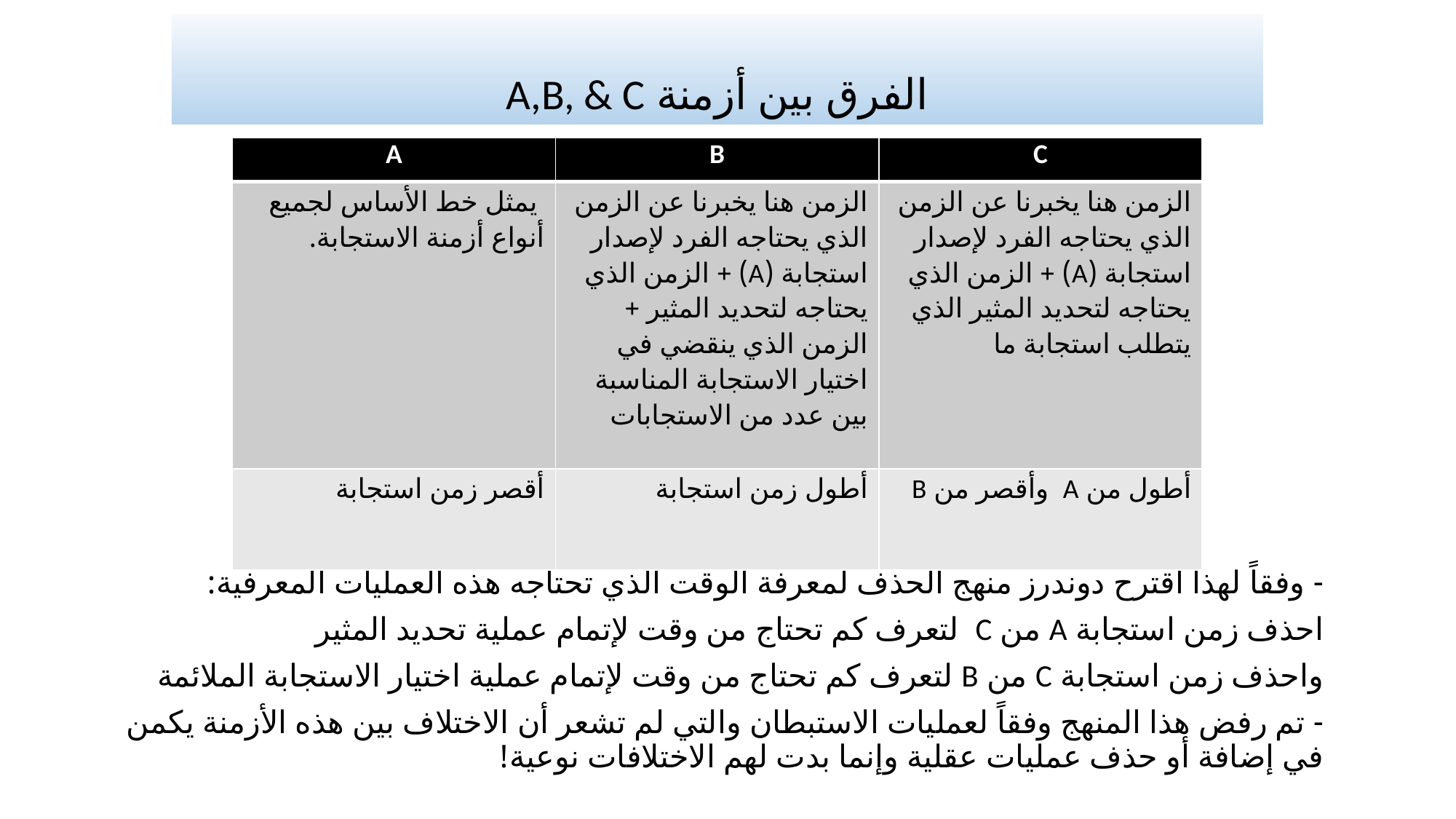

# الفرق بين أزمنة A,B, & C
| A | B | C |
| --- | --- | --- |
| يمثل خط الأساس لجميع أنواع أزمنة الاستجابة. | الزمن هنا يخبرنا عن الزمن الذي يحتاجه الفرد لإصدار استجابة (A) + الزمن الذي يحتاجه لتحديد المثير + الزمن الذي ينقضي في اختيار الاستجابة المناسبة بين عدد من الاستجابات | الزمن هنا يخبرنا عن الزمن الذي يحتاجه الفرد لإصدار استجابة (A) + الزمن الذي يحتاجه لتحديد المثير الذي يتطلب استجابة ما |
| أقصر زمن استجابة | أطول زمن استجابة | أطول من A وأقصر من B |

- وفقاً لهذا اقترح دوندرز منهج الحذف لمعرفة الوقت الذي تحتاجه هذه العمليات المعرفية:
احذف زمن استجابة A من C  لتعرف كم تحتاج من وقت لإتمام عملية تحديد المثير
واحذف زمن استجابة C من B لتعرف كم تحتاج من وقت لإتمام عملية اختيار الاستجابة الملائمة
- تم رفض هذا المنهج وفقاً لعمليات الاستبطان والتي لم تشعر أن الاختلاف بين هذه الأزمنة يكمن في إضافة أو حذف عمليات عقلية وإنما بدت لهم الاختلافات نوعية!